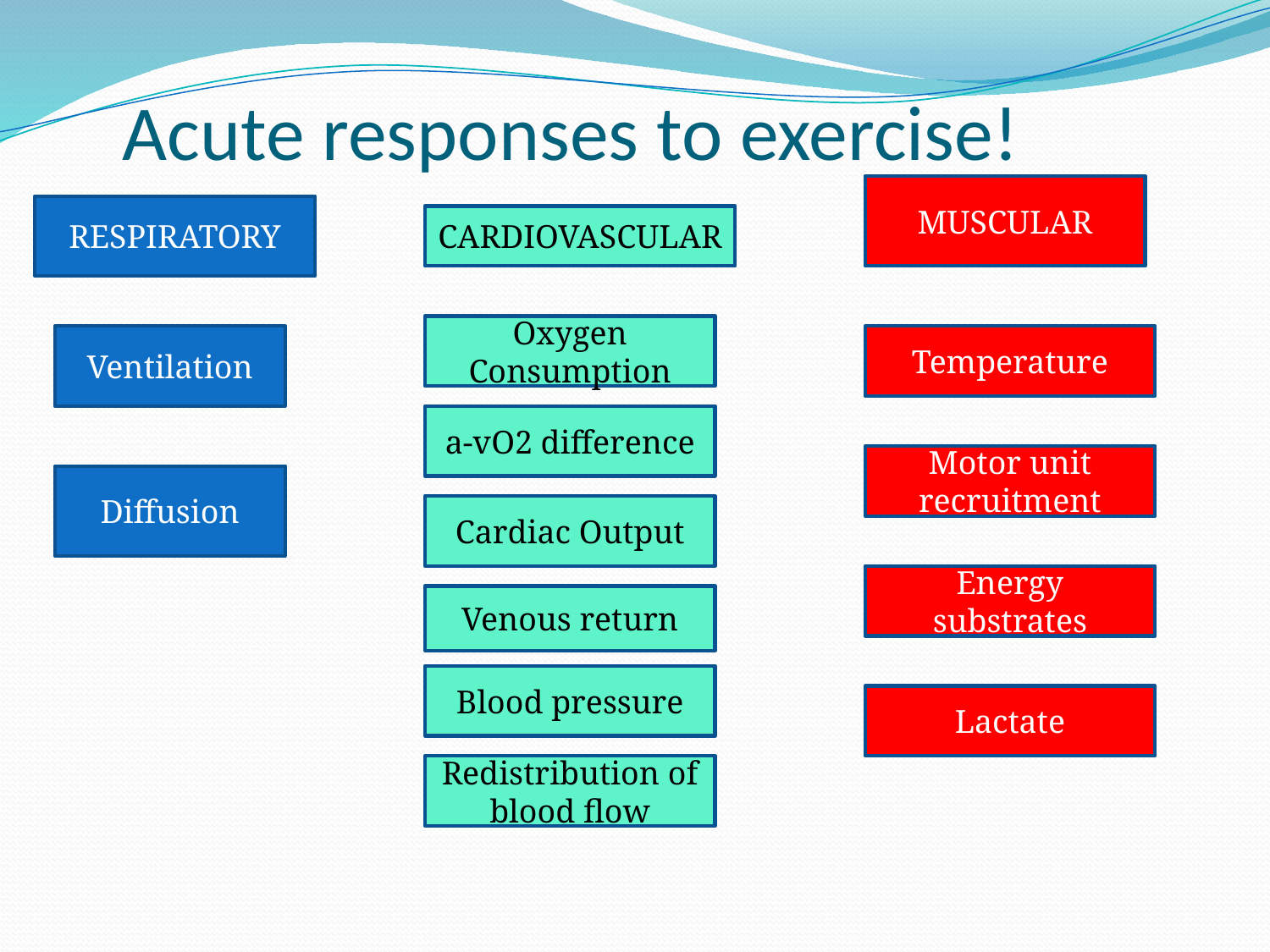

Acute responses to exercise!
MUSCULAR
RESPIRATORY
CARDIOVASCULAR
Oxygen Consumption
Ventilation
Temperature
a-vO2 difference
Motor unit recruitment
Diffusion
Cardiac Output

Energy substrates
Venous return

Blood pressure
Lactate

Redistribution of blood flow